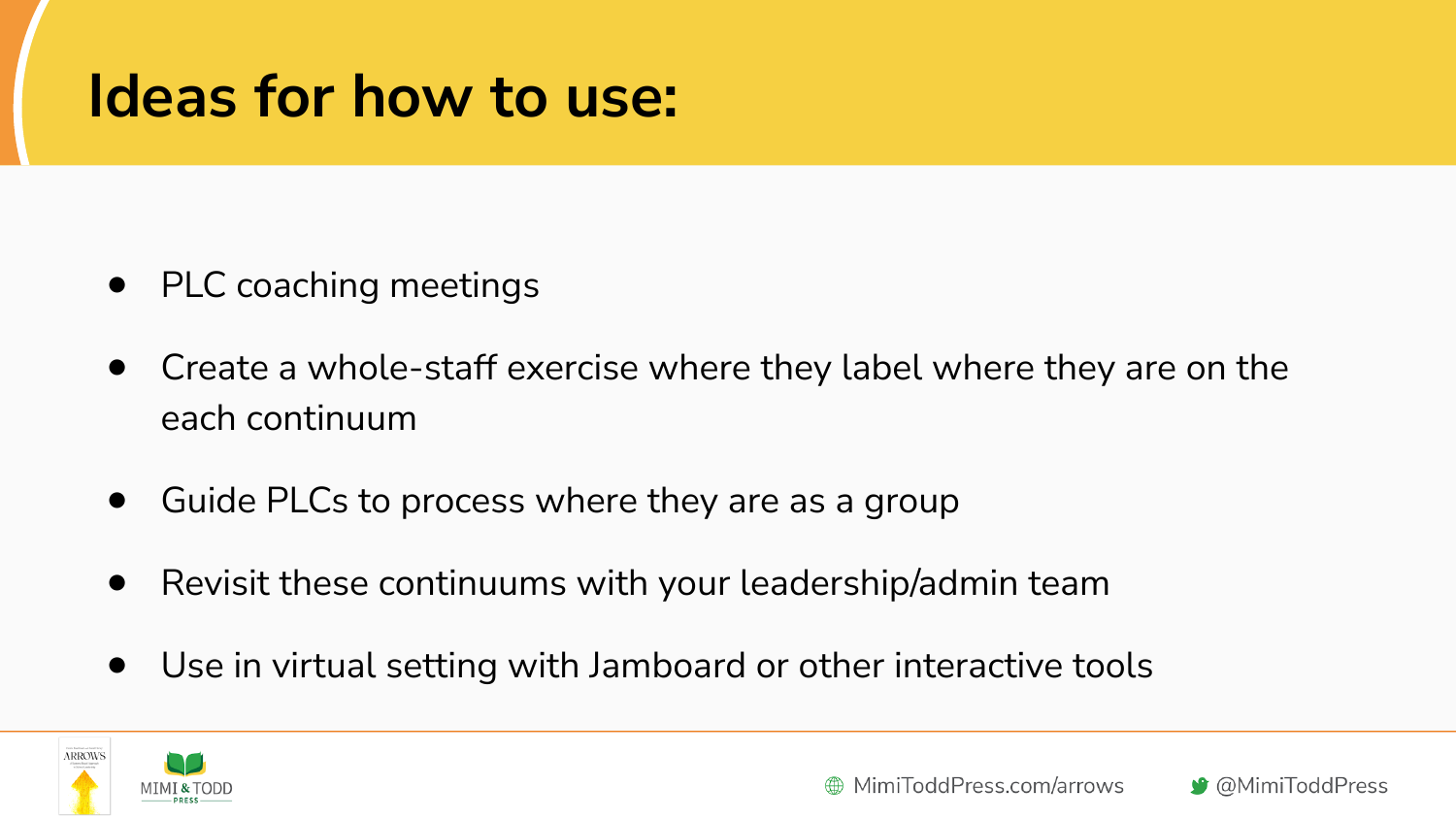

# Ideas for how to use:
PLC coaching meetings
Create a whole-staff exercise where they label where they are on the each continuum
Guide PLCs to process where they are as a group
Revisit these continuums with your leadership/admin team
Use in virtual setting with Jamboard or other interactive tools